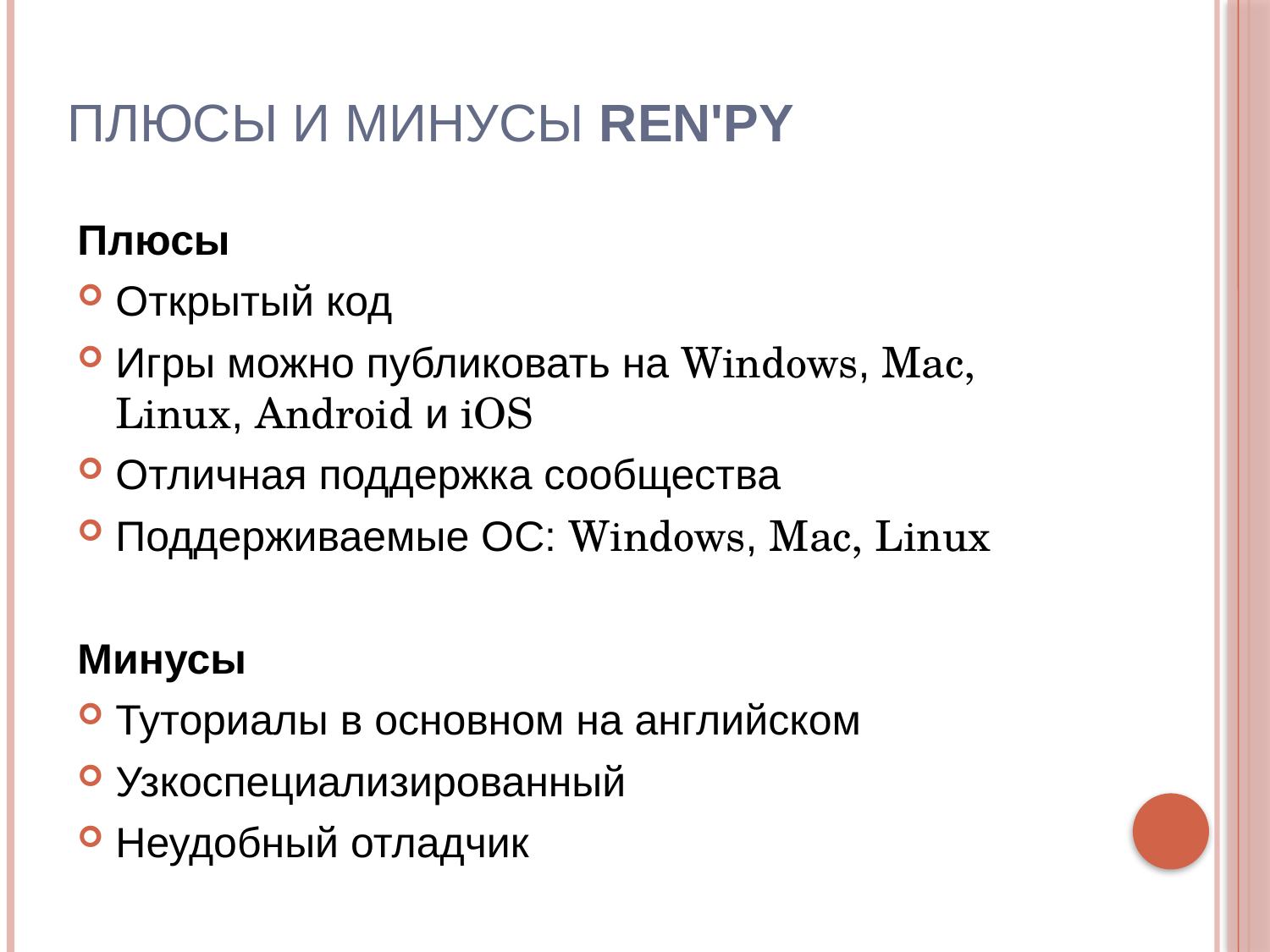

# Плюсы и минусы Ren'py
Плюсы
Открытый код
Игры можно публиковать на Windows, Mac, Linux, Android и iOS
Отличная поддержка сообщества
Поддерживаемые ОС: Windows, Mac, Linux

Минусы
Туториалы в основном на английском
Узкоспециализированный
Неудобный отладчик